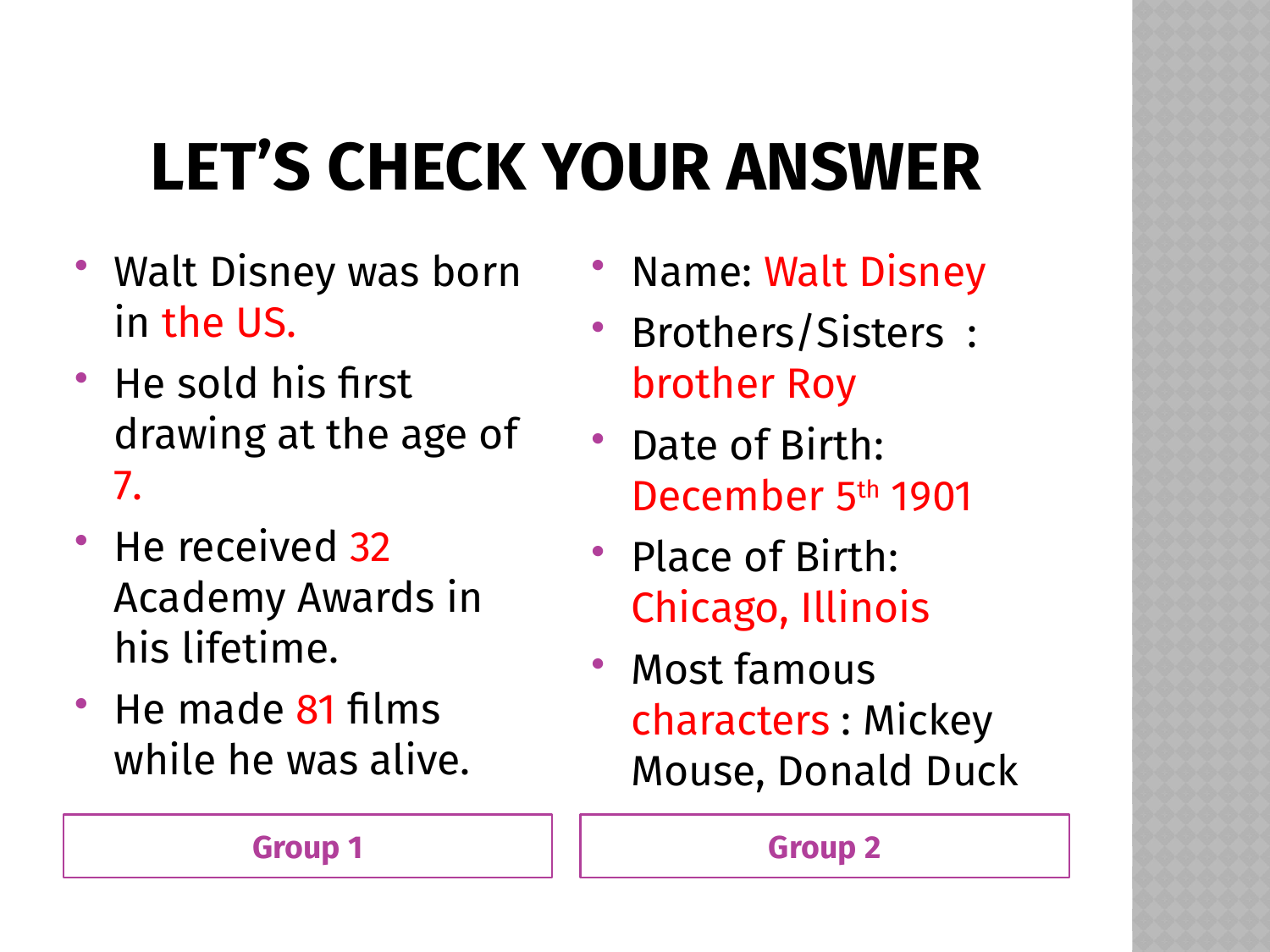

# Let’s check your answer
Walt Disney was born in the US.
He sold his first drawing at the age of 7.
He received 32 Academy Awards in his lifetime.
He made 81 films while he was alive.
Name: Walt Disney
Brothers/Sisters  : brother Roy
Date of Birth: December 5th 1901
Place of Birth: Chicago, Illinois
Most famous characters : Mickey Mouse, Donald Duck
Group 1
Group 2